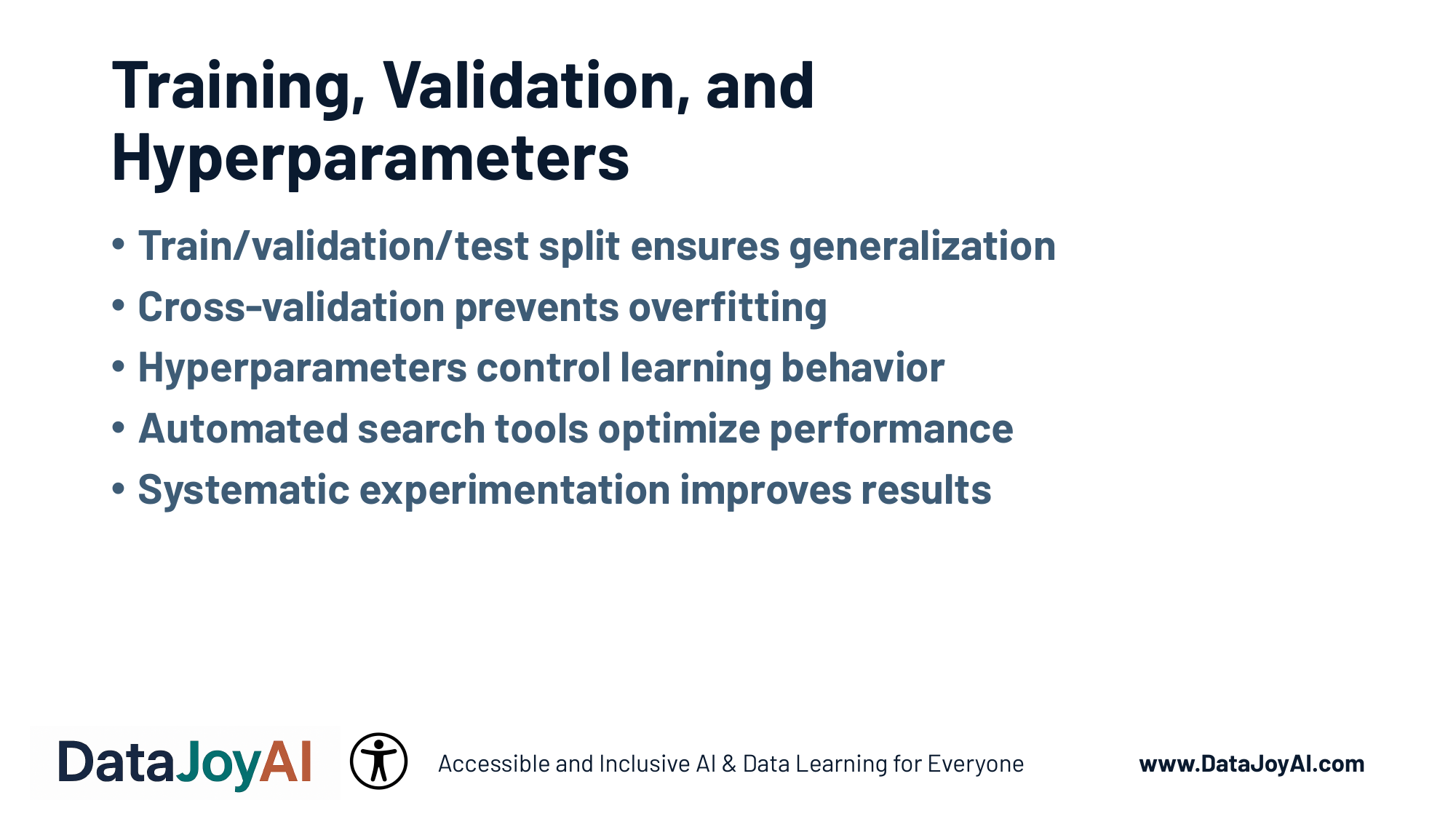

# Training, Validation, and Hyperparameters
Train/validation/test split ensures generalization
Cross-validation prevents overfitting
Hyperparameters control learning behavior
Automated search tools optimize performance
Systematic experimentation improves results